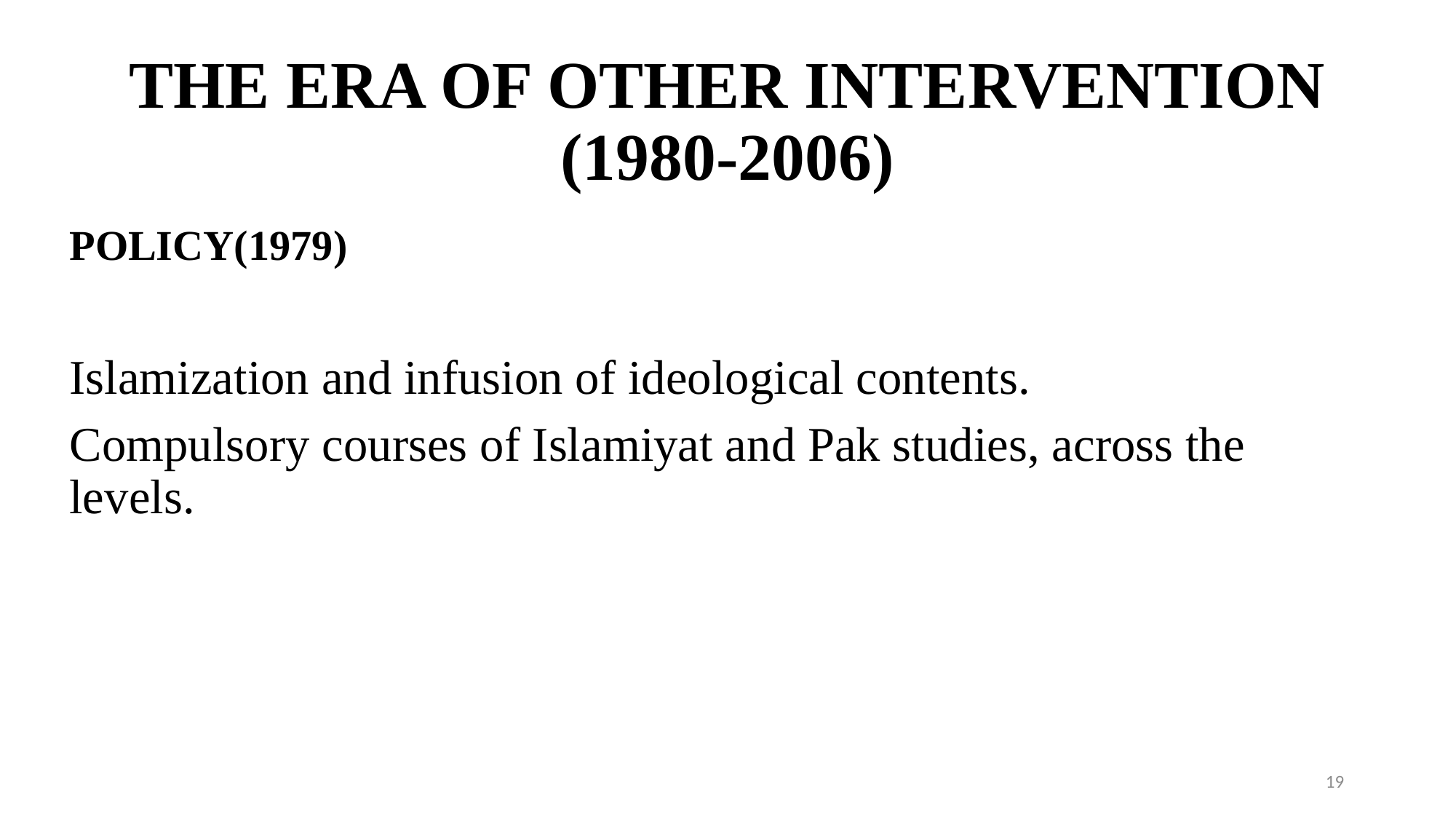

# THE ERA OF OTHER INTERVENTION (1980-2006)
POLICY(1979)

Islamization and infusion of ideological contents.
Compulsory courses of Islamiyat and Pak studies, across the levels.
19